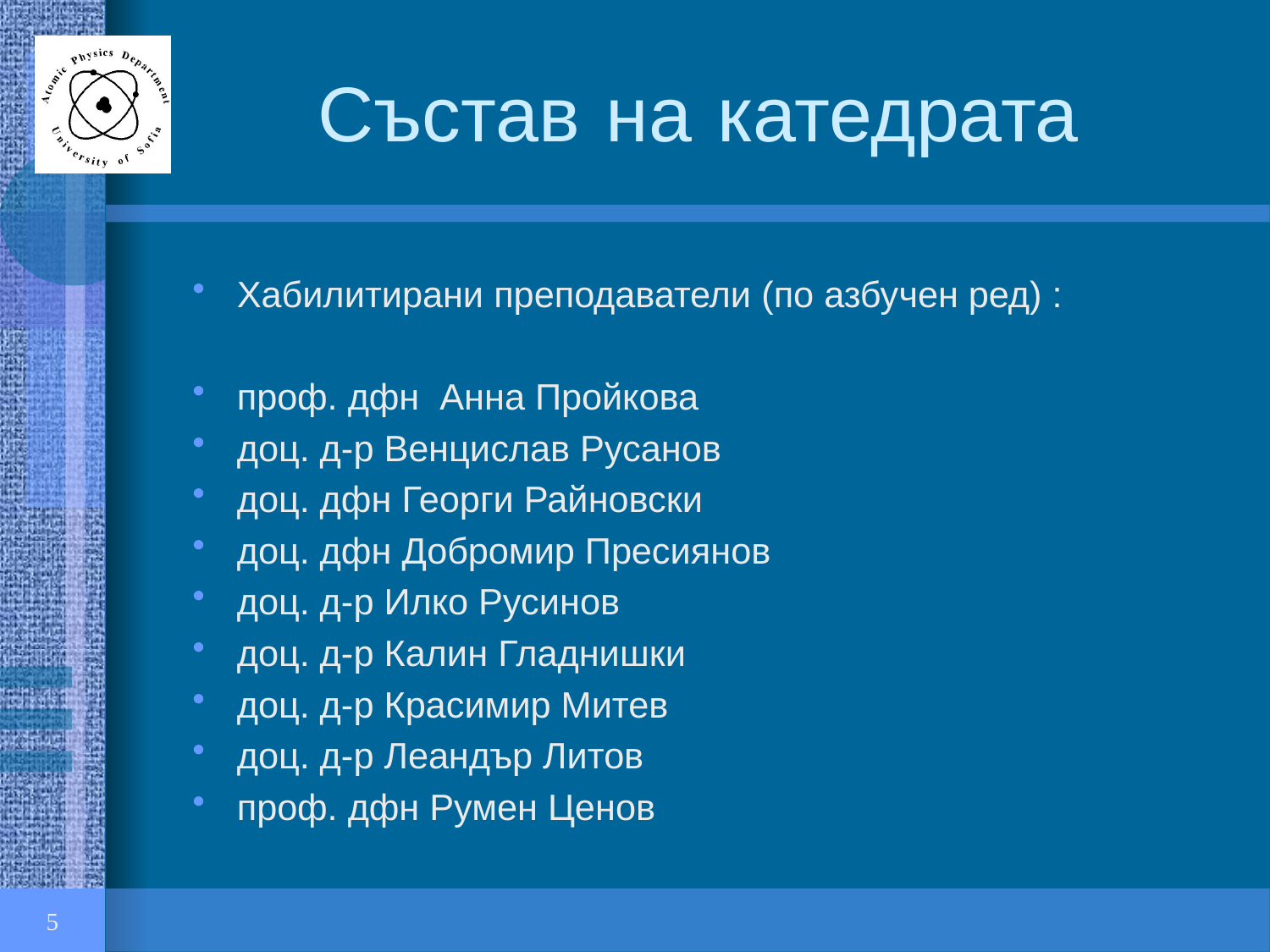

# Състав на катедрата
Хабилитирани преподаватели (по азбучен ред) :

проф. дфн  Анна Пройкова
доц. д-р Венцислав Русанов
доц. дфн Георги Райновски
доц. дфн Добромир Пресиянов
доц. д-р Илко Русинов
доц. д-р Калин Гладнишки
доц. д-р Красимир Митев
доц. д-р Леандър Литов
проф. дфн Румен Ценов

5